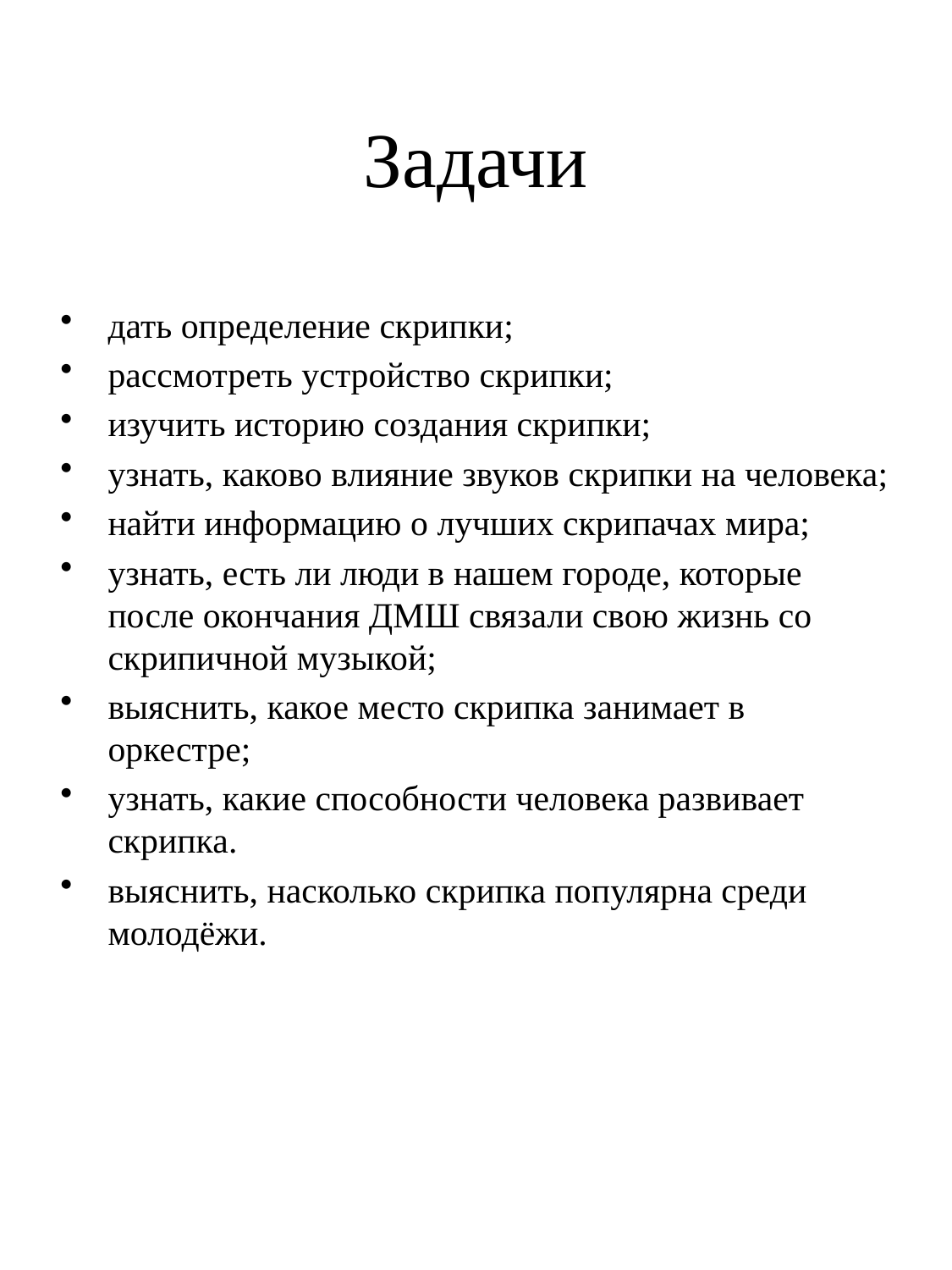

# Задачи
дать определение скрипки;
рассмотреть устройство скрипки;
изучить историю создания скрипки;
узнать, каково влияние звуков скрипки на человека;
найти информацию о лучших скрипачах мира;
узнать, есть ли люди в нашем городе, которые после окончания ДМШ связали свою жизнь со скрипичной музыкой;
выяснить, какое место скрипка занимает в оркестре;
узнать, какие способности человека развивает скрипка.
выяснить, насколько скрипка популярна среди молодёжи.